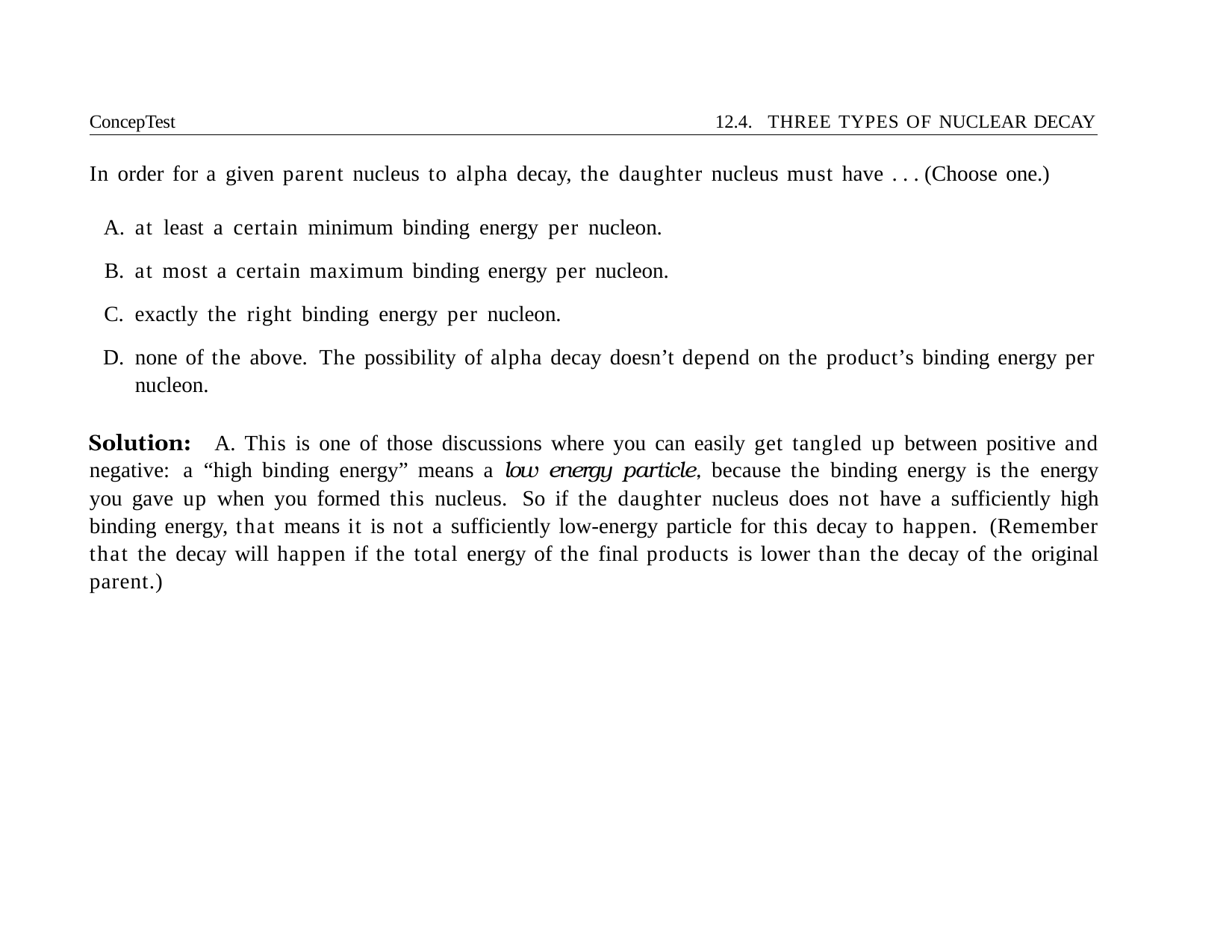

ConcepTest	12.4.  THREE TYPES OF NUCLEAR DECAY

In order for a given parent nucleus to alpha decay, the daughter nucleus must have . . . (Choose one.)

at least a certain minimum binding energy per nucleon.
at most a certain maximum binding energy per nucleon.
exactly the right binding energy per nucleon.
none of the above. The possibility of alpha decay doesn’t depend on the product’s binding energy per nucleon.

Solution:  A. This is one of those discussions where you can easily get tangled up between positive and negative: a “high binding energy” means a low energy particle, because the binding energy is the energy you gave up when you formed this nucleus.  So if the daughter nucleus does not have a sufficiently high binding energy, that means it is not a sufficiently low-energy particle for this decay to happen. (Remember that the decay will happen if the total energy of the final products is lower than the decay of the original parent.)